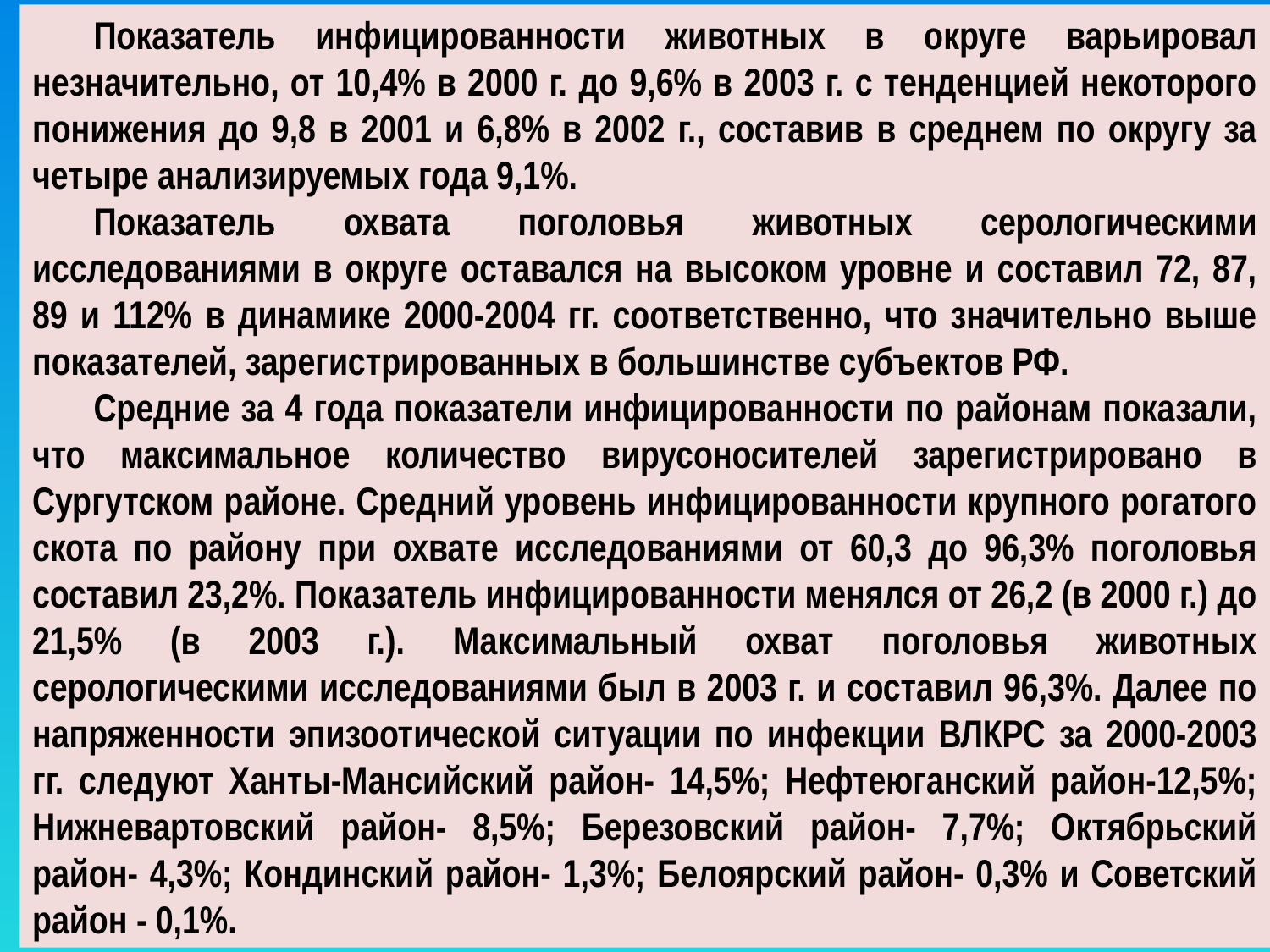

Показатель инфицированности животных в округе варьировал незначительно, от 10,4% в 2000 г. до 9,6% в 2003 г. с тенденцией некоторого понижения до 9,8 в 2001 и 6,8% в 2002 г., составив в среднем по округу за четыре анализируемых года 9,1%.
Показатель охвата поголовья животных серологическими исследованиями в округе оставался на высоком уровне и составил 72, 87, 89 и 112% в динамике 2000-2004 гг. соответственно, что значительно выше показателей, зарегистрированных в большинстве субъектов РФ.
Средние за 4 года показатели инфицированности по районам показали, что максимальное количество вирусоносителей зарегистрировано в Сургутском районе. Средний уровень инфицированности крупного рогатого скота по району при охвате исследованиями от 60,3 до 96,3% поголовья составил 23,2%. Показатель инфицированности менялся от 26,2 (в 2000 г.) до 21,5% (в 2003 г.). Максимальный охват поголовья животных серологическими исследованиями был в 2003 г. и составил 96,3%. Далее по напряженности эпизоотической ситуации по инфекции ВЛКРС за 2000-2003 гг. следуют Ханты-Мансийский район- 14,5%; Нефтеюганский район-12,5%; Нижневартовский район- 8,5%; Березовский район- 7,7%; Октябрьский район- 4,3%; Кондинский район- 1,3%; Белоярский район- 0,3% и Советский район - 0,1%.